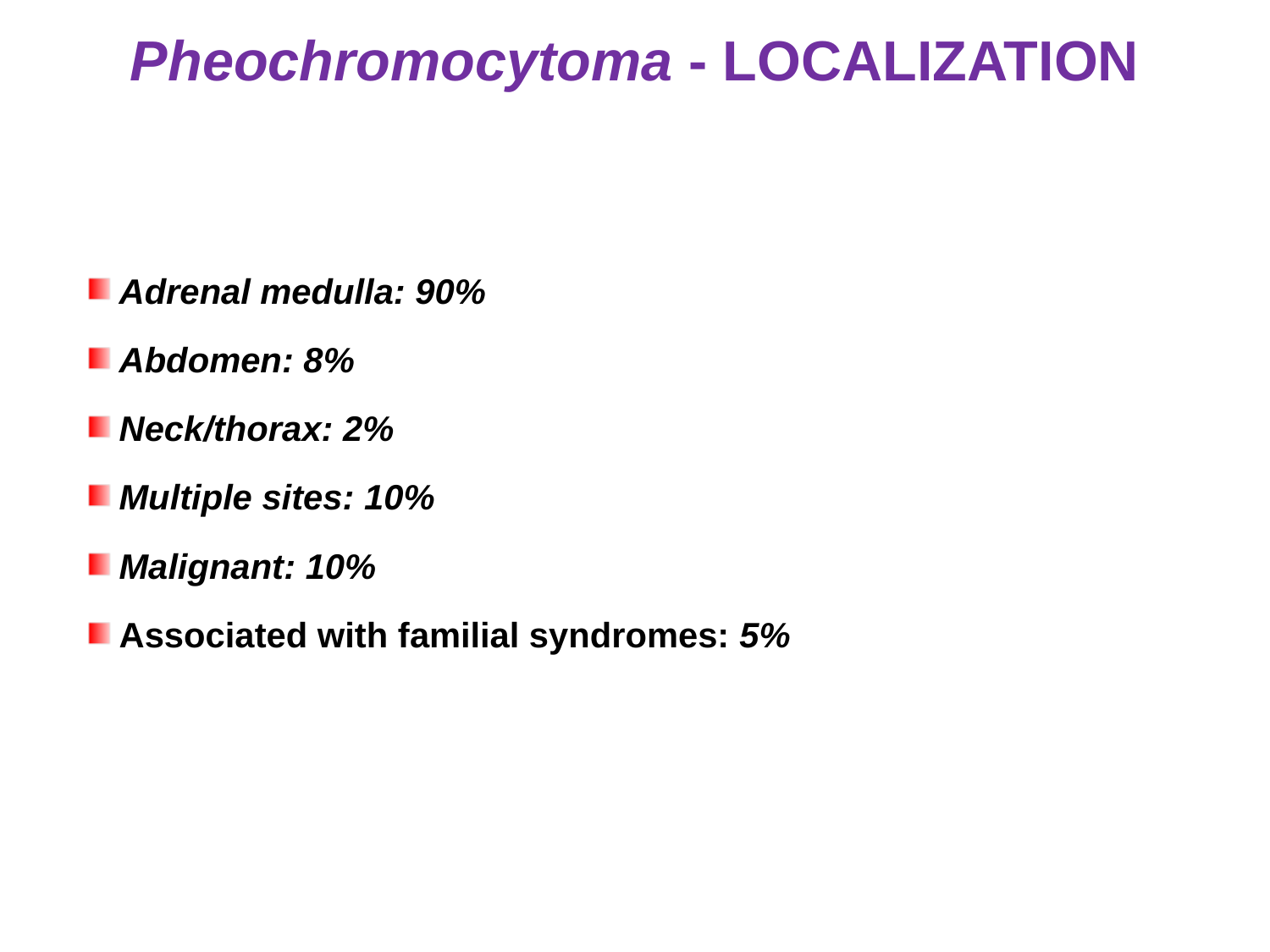

Pheochromocytoma - LOCALIZATION

Adrenal medulla: 90%
Abdomen: 8%
Neck/thorax: 2%
Multiple sites: 10%
Malignant: 10%
Associated with familial syndromes: 5%